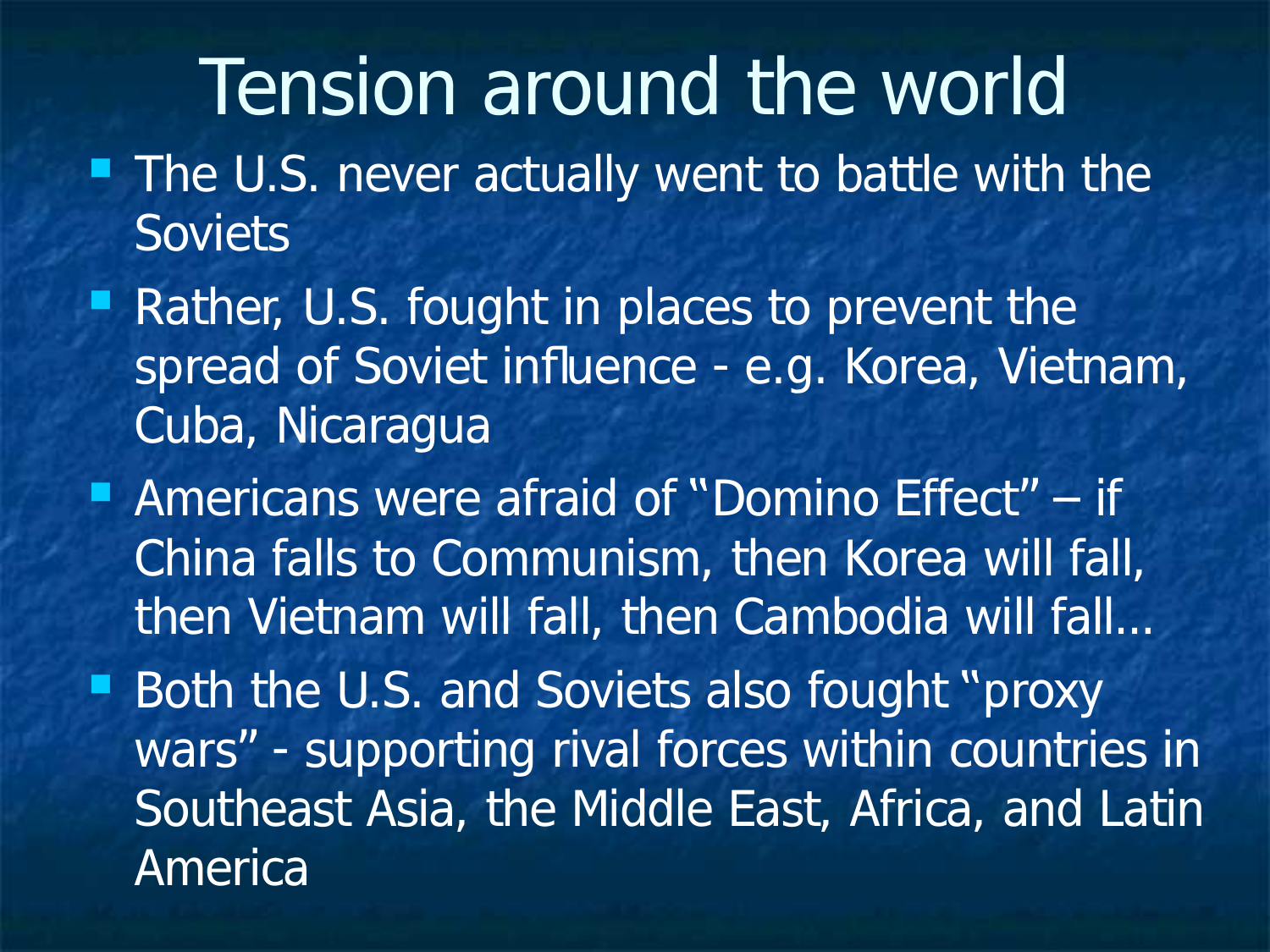

Tension around the world
The U.S. never actually went to battle with the Soviets
Rather, U.S. fought in places to prevent the spread of Soviet influence - e.g. Korea, Vietnam, Cuba, Nicaragua
Americans were afraid of “Domino Effect” – if China falls to Communism, then Korea will fall, then Vietnam will fall, then Cambodia will fall…
Both the U.S. and Soviets also fought “proxy wars” - supporting rival forces within countries in Southeast Asia, the Middle East, Africa, and Latin America